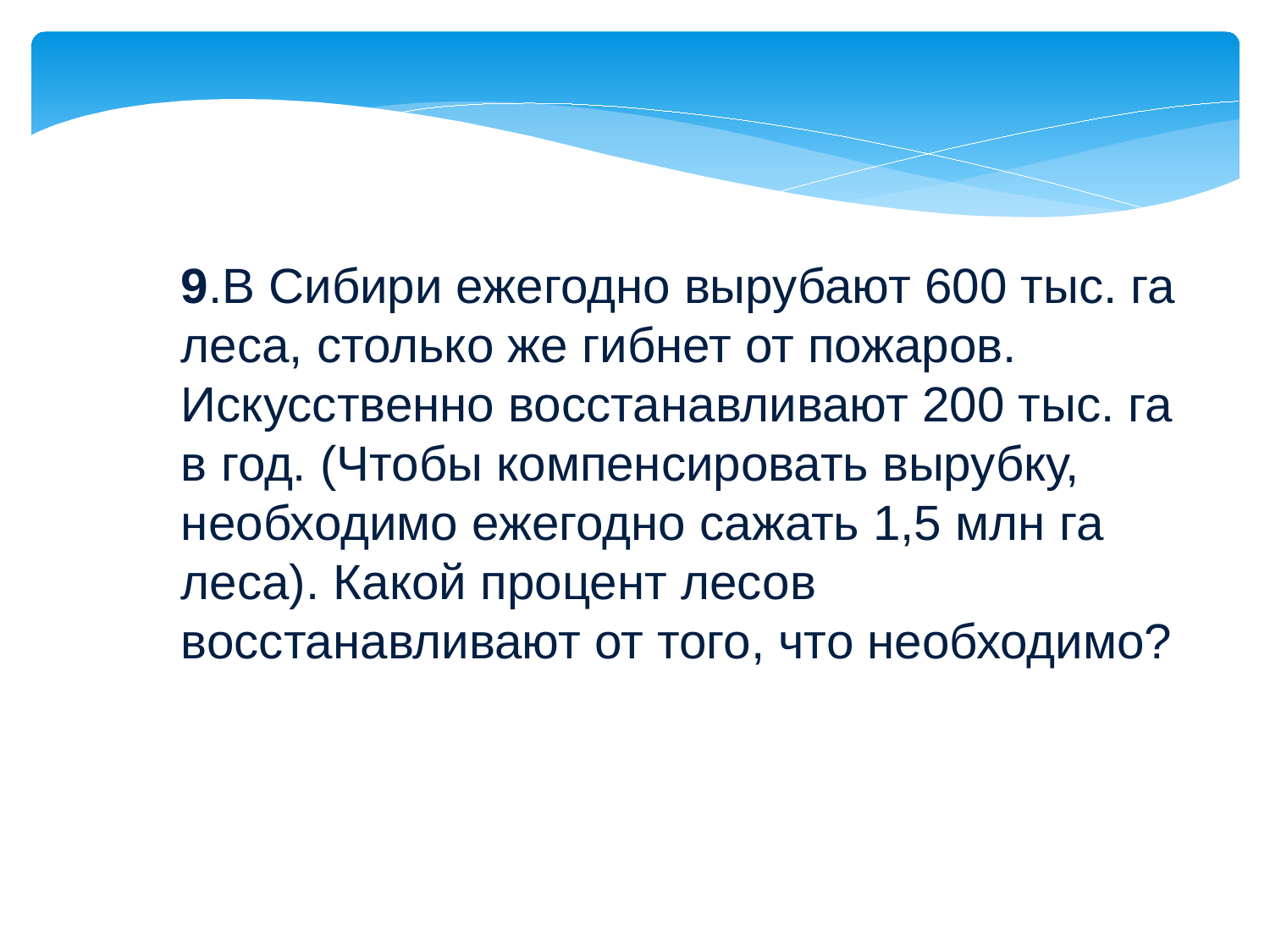

9.В Сибири ежегодно вырубают 600 тыс. га леса, столько же гибнет от пожаров. Искусственно восстанавливают 200 тыс. га в год. (Чтобы компенсировать вырубку, необходимо ежегодно сажать 1,5 млн га леса). Какой процент лесов восстанавливают от того, что необходимо?